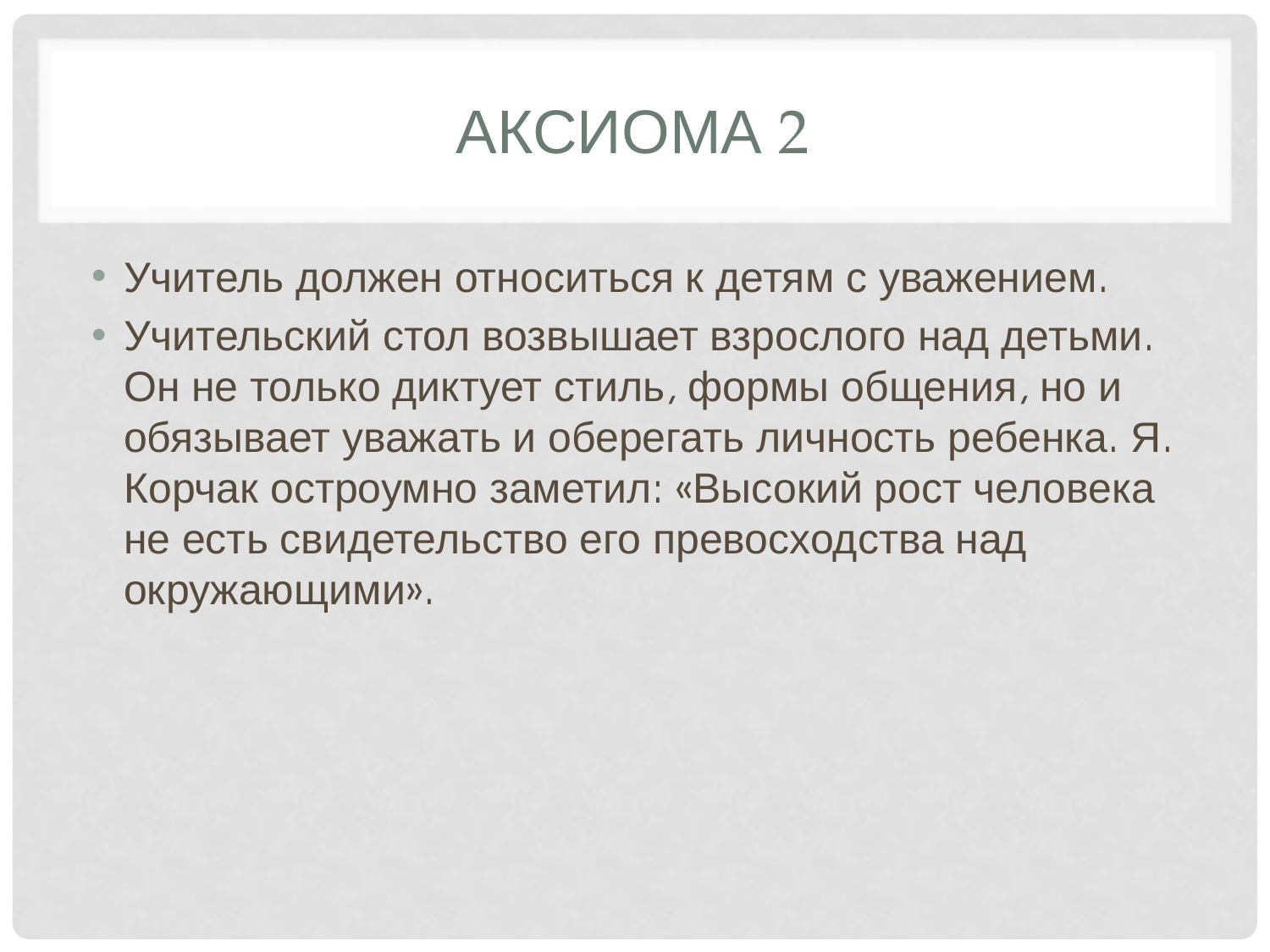

# Аксиома 2
Учитель должен относиться к детям с уважением.
Учительский стол возвышает взрослого над детьми. Он не только диктует стиль, формы общения, но и обязывает уважать и оберегать личность ребенка. Я. Корчак остроумно заметил: «Высокий рост человека не есть свидетельство его превосходства над окружающими».